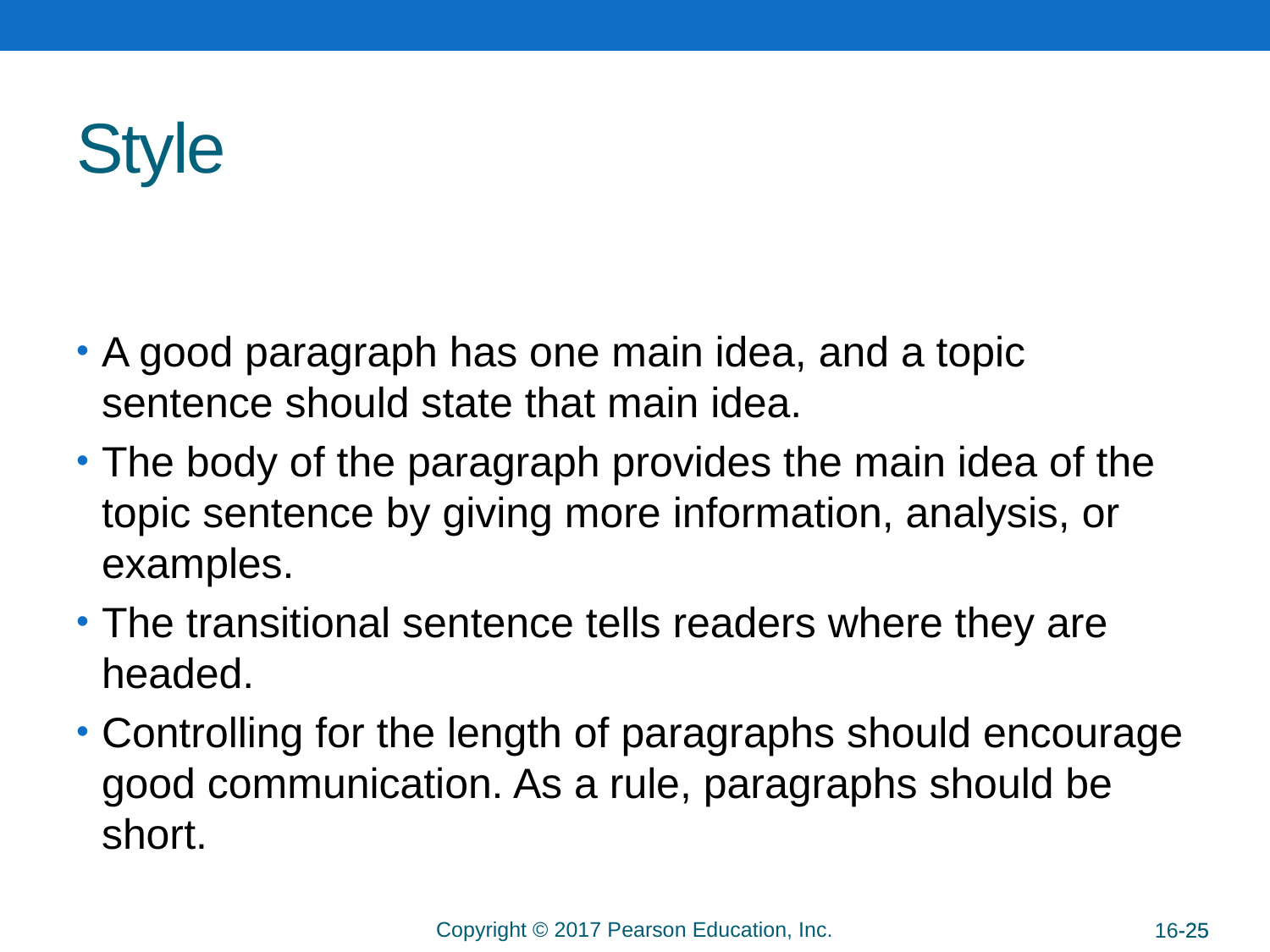

# Style
A good paragraph has one main idea, and a topic sentence should state that main idea.
The body of the paragraph provides the main idea of the topic sentence by giving more information, analysis, or examples.
The transitional sentence tells readers where they are headed.
Controlling for the length of paragraphs should encourage good communication. As a rule, paragraphs should be short.